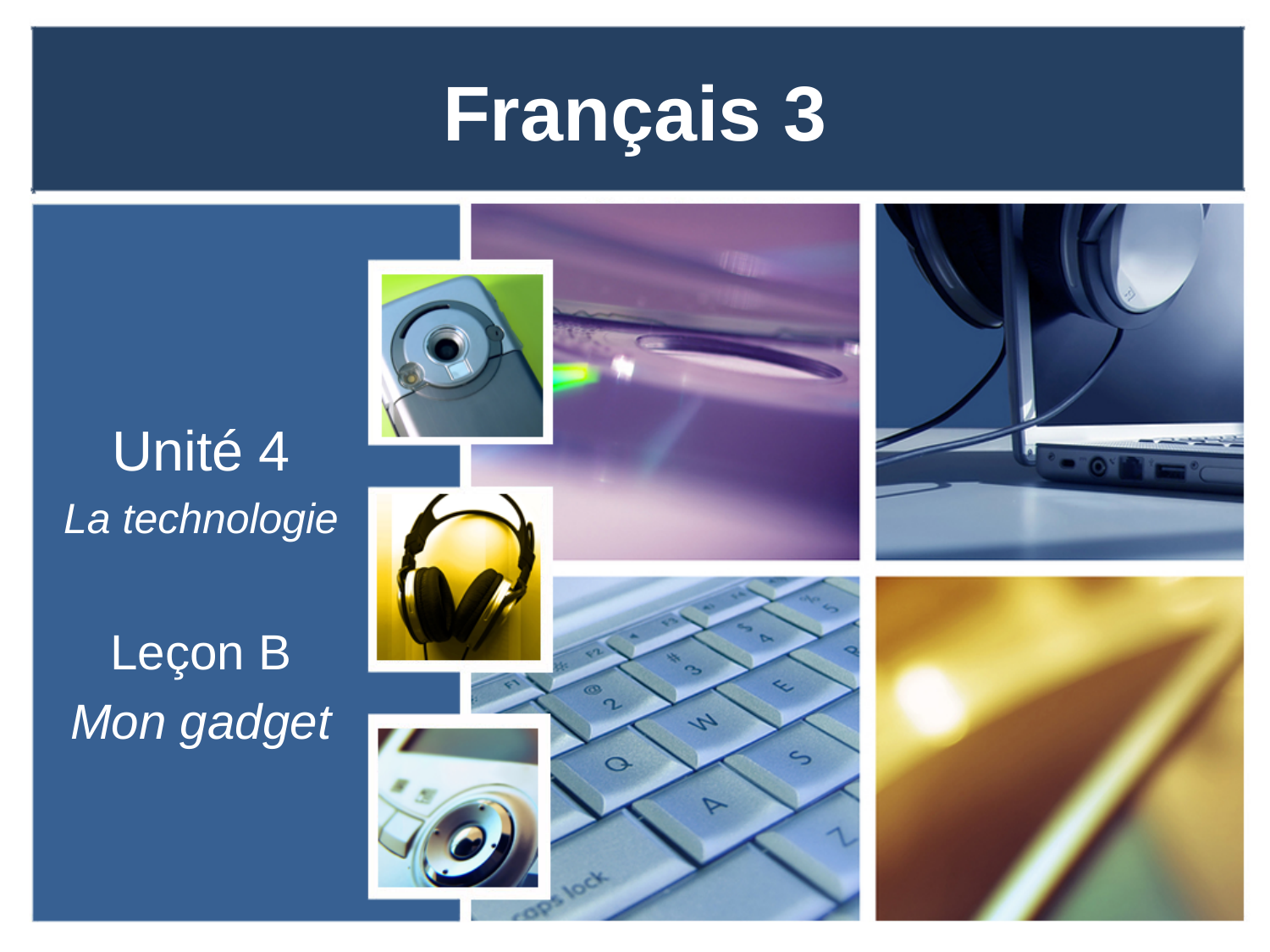

# Français 3
Unité 4
La technologie

Leçon B
Mon gadget